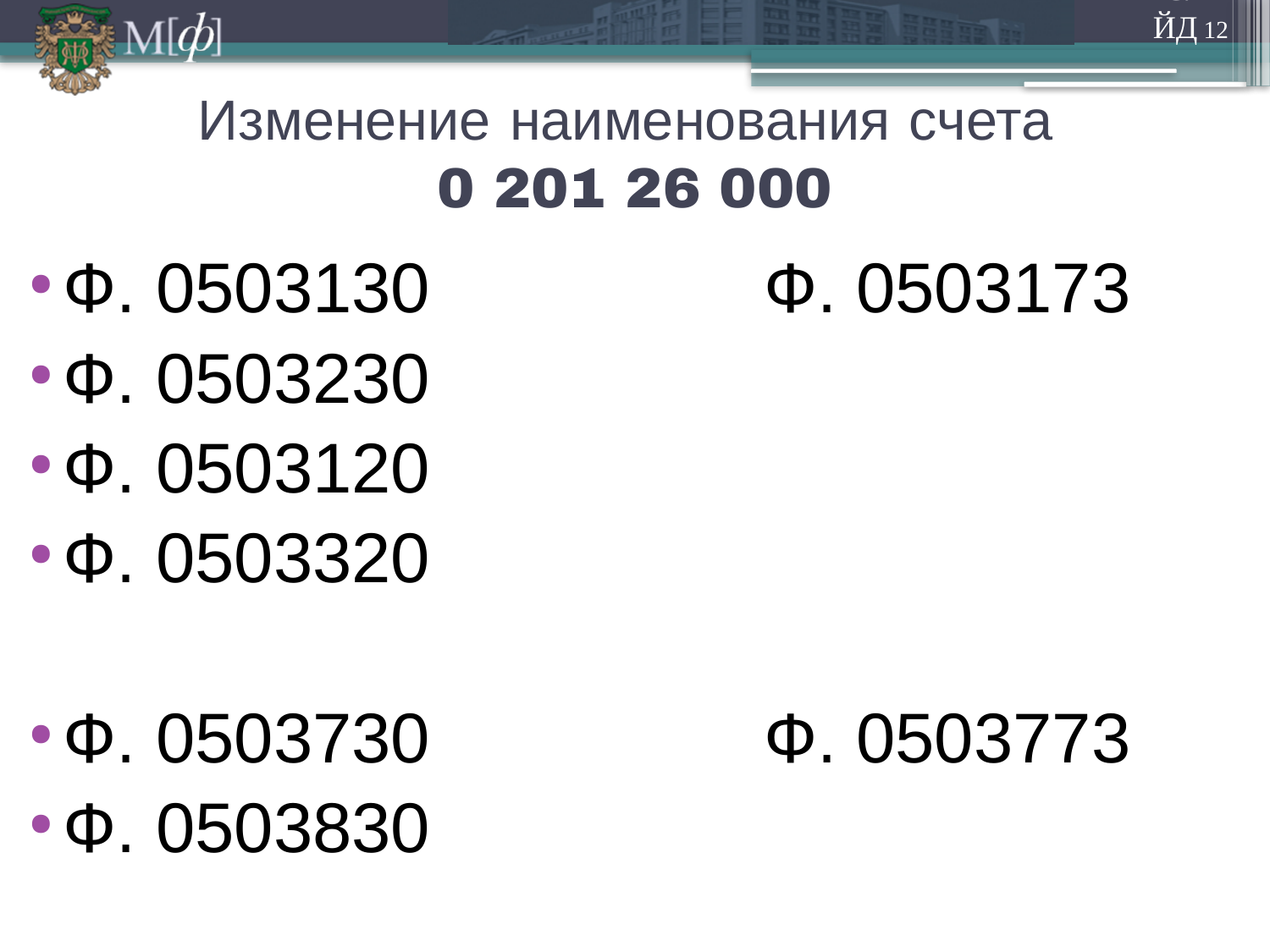

СЛАЙД 12
# Изменение наименования счета 0 201 26 000
Ф. 0503130                 Ф. 0503173
Ф. 0503230
Ф. 0503120
Ф. 0503320

Ф. 0503730                 Ф. 0503773
Ф. 0503830